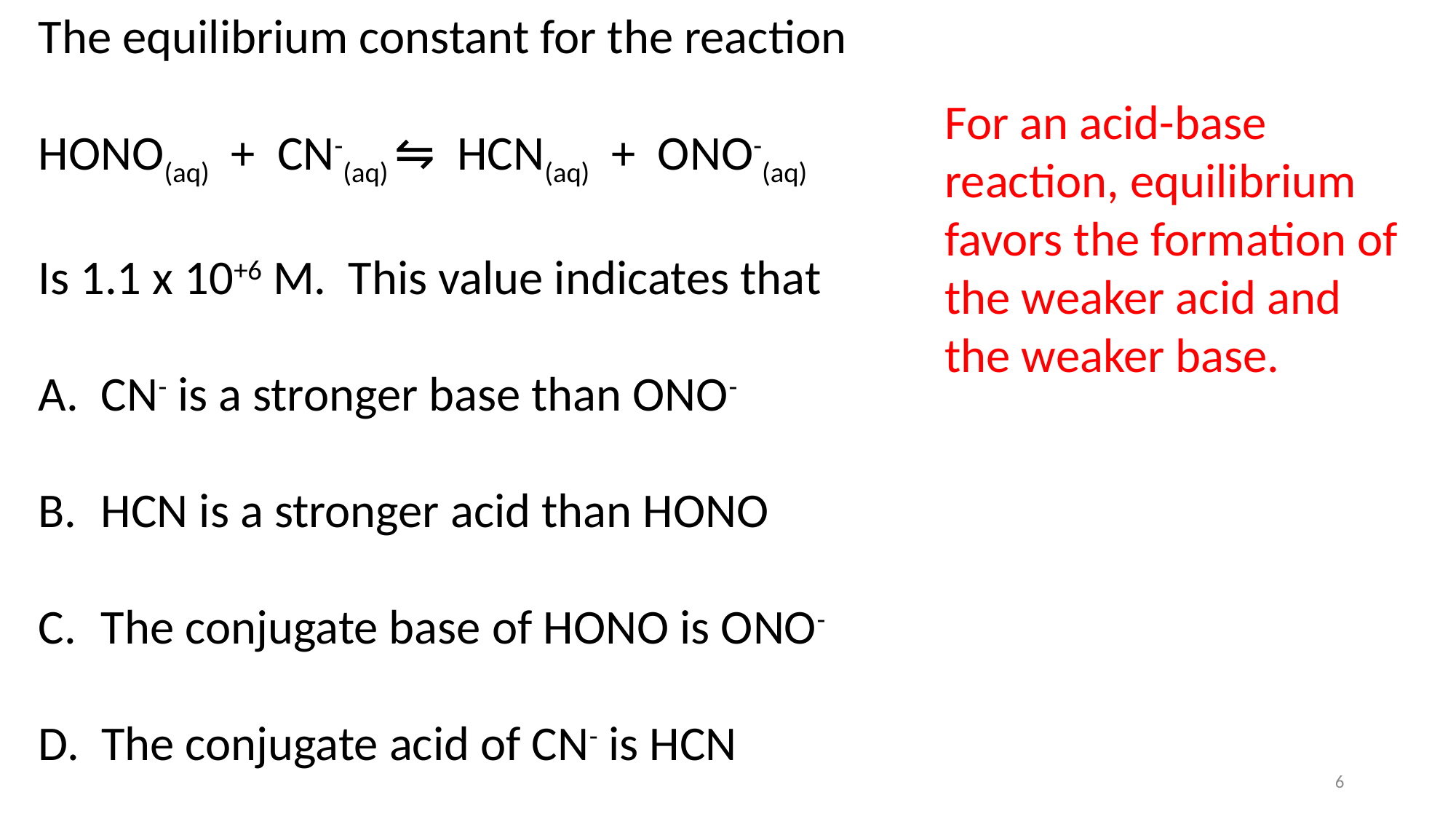

The equilibrium constant for the reaction

HONO(aq)  +  CN-(aq) ⇋  HCN(aq)  +  ONO-(aq)

Is 1.1 x 10+6 M.  This value indicates that

  CN- is a stronger base than ONO-

  HCN is a stronger acid than HONO

  The conjugate base of HONO is ONO-

D.  The conjugate acid of CN- is HCN
For an acid-base reaction, equilibrium favors the formation of the weaker acid and the weaker base.
6